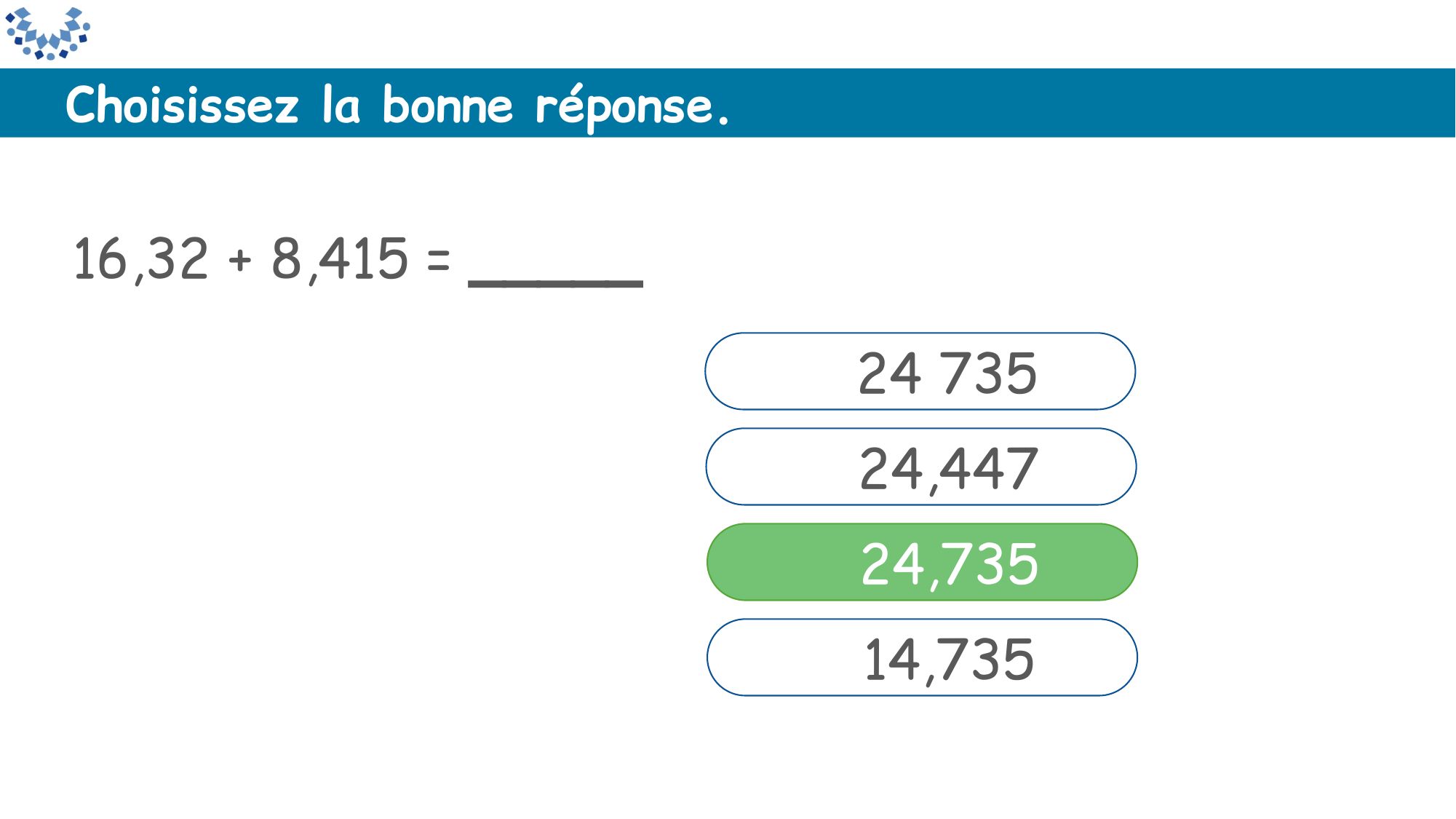

Choisissez la bonne réponse.
16,32 + 8,415 = _____
24 735

24,447
24,735
14,735